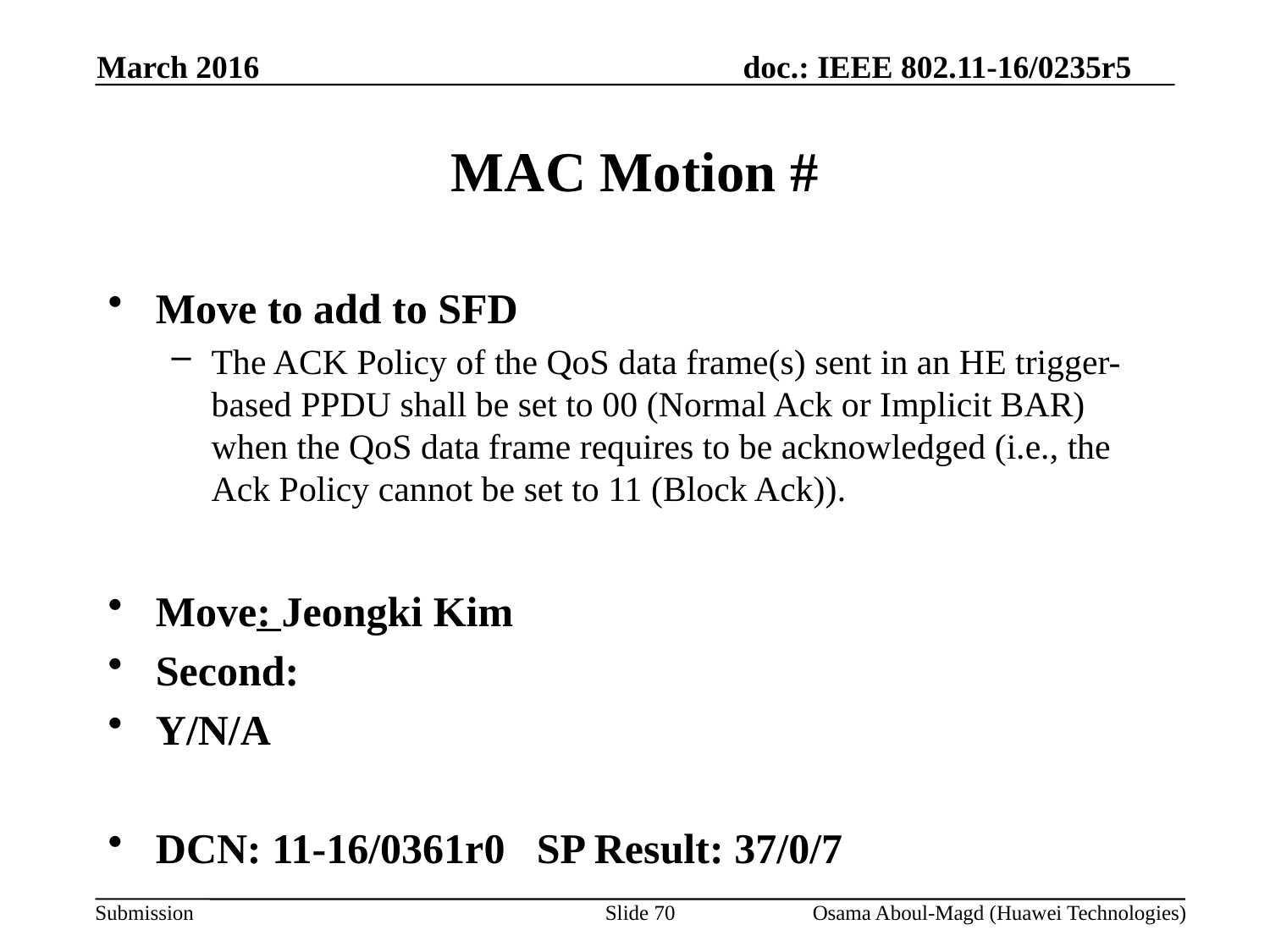

March 2016
# MAC Motion #
Move to add to SFD
The ACK Policy of the QoS data frame(s) sent in an HE trigger-based PPDU shall be set to 00 (Normal Ack or Implicit BAR) when the QoS data frame requires to be acknowledged (i.e., the Ack Policy cannot be set to 11 (Block Ack)).

Move: Jeongki Kim
Second:
Y/N/A

DCN: 11-16/0361r0	SP Result: 37/0/7

Slide 70
Osama Aboul-Magd (Huawei Technologies)